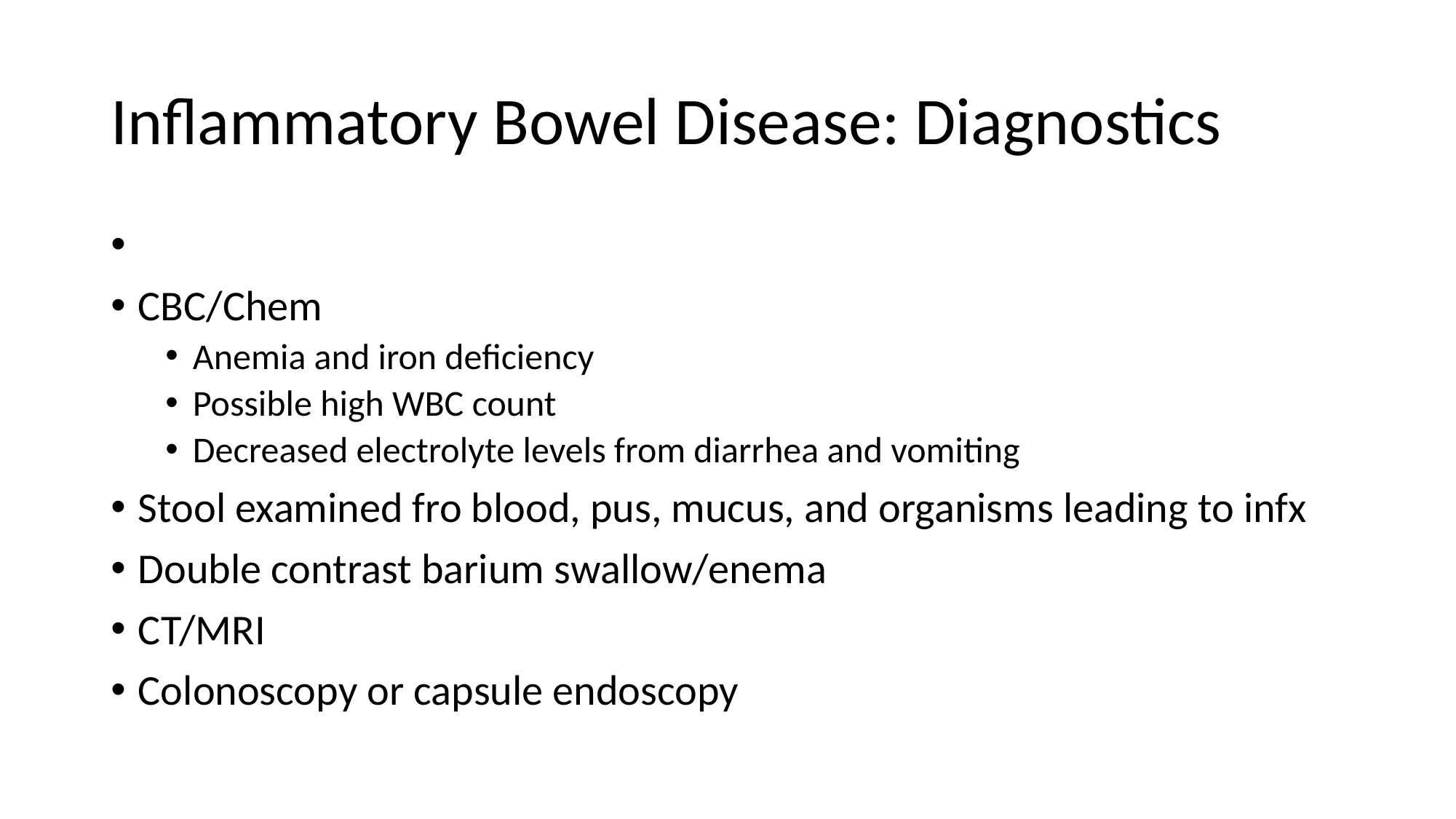

# Inflammatory Bowel Disease: Diagnostics

CBC/Chem
Anemia and iron deficiency
Possible high WBC count
Decreased electrolyte levels from diarrhea and vomiting
Stool examined fro blood, pus, mucus, and organisms leading to infx
Double contrast barium swallow/enema
CT/MRI
Colonoscopy or capsule endoscopy